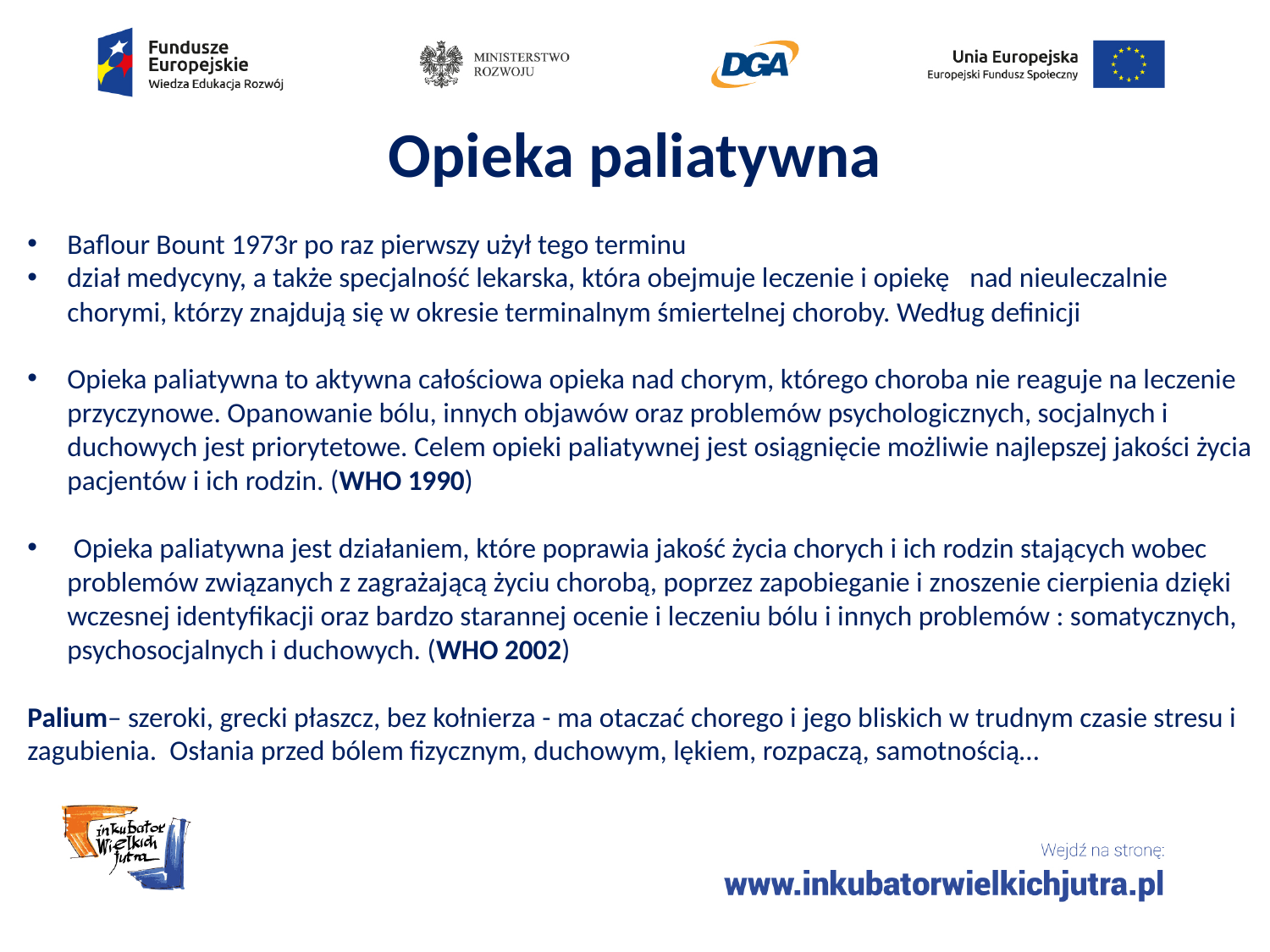

# Opieka paliatywna
Baflour Bount 1973r po raz pierwszy użył tego terminu
dział medycyny, a także specjalność lekarska, która obejmuje leczenie i opiekę   nad nieuleczalnie chorymi, którzy znajdują się w okresie terminalnym śmiertelnej choroby. Według definicji

Opieka paliatywna to aktywna całościowa opieka nad chorym, którego choroba nie reaguje na leczenie przyczynowe. Opanowanie bólu, innych objawów oraz problemów psychologicznych, socjalnych i duchowych jest priorytetowe. Celem opieki paliatywnej jest osiągnięcie możliwie najlepszej jakości życia pacjentów i ich rodzin. (WHO 1990)

 Opieka paliatywna jest działaniem, które poprawia jakość życia chorych i ich rodzin stających wobec problemów związanych z zagrażającą życiu chorobą, poprzez zapobieganie i znoszenie cierpienia dzięki wczesnej identyfikacji oraz bardzo starannej ocenie i leczeniu bólu i innych problemów : somatycznych, psychosocjalnych i duchowych. (WHO 2002)

Palium– szeroki, grecki płaszcz, bez kołnierza - ma otaczać chorego i jego bliskich w trudnym czasie stresu i zagubienia.  Osłania przed bólem fizycznym, duchowym, lękiem, rozpaczą, samotnością…